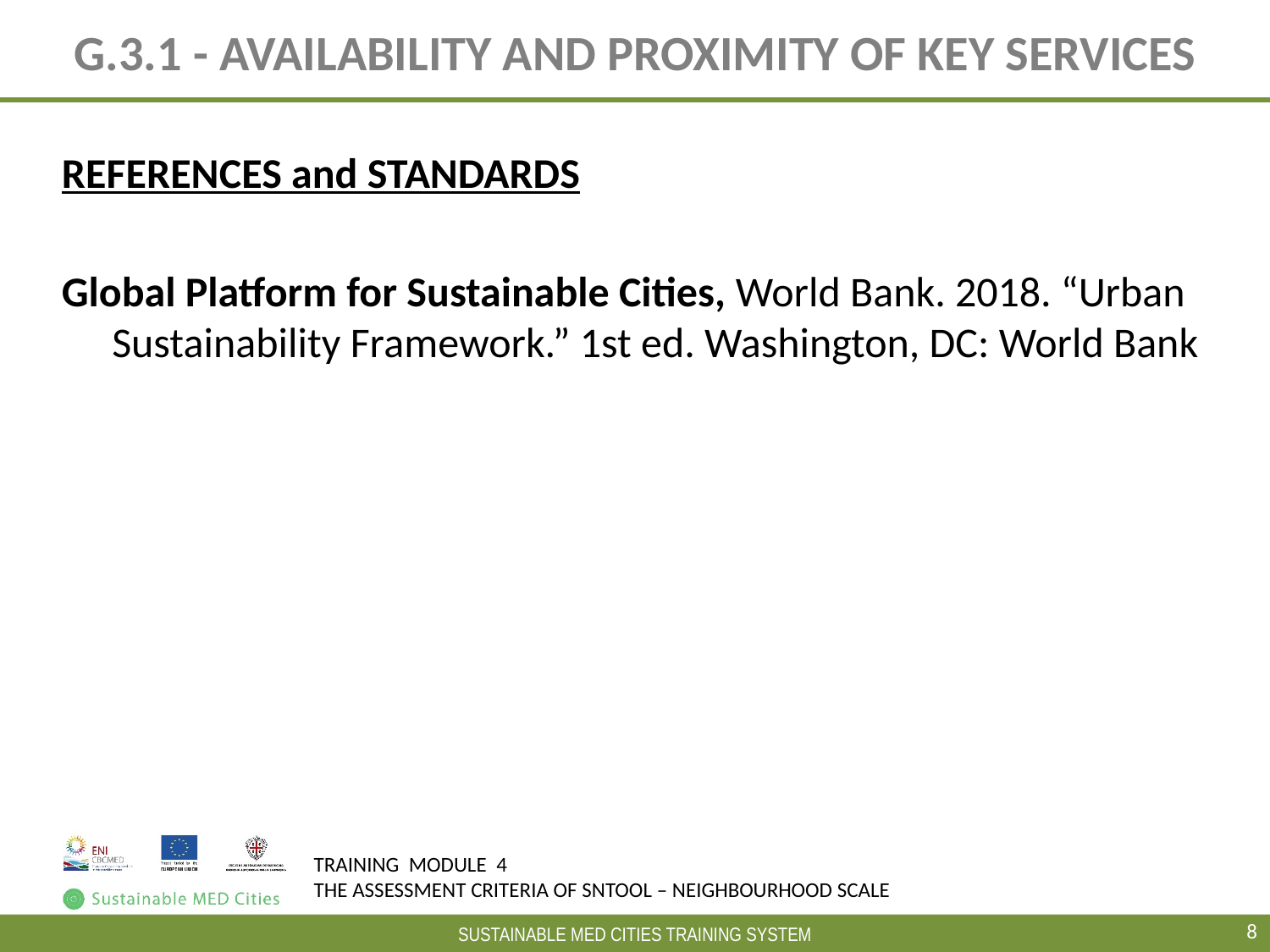

# G.3.1 - AVAILABILITY AND PROXIMITY OF KEY SERVICES
REFERENCES and STANDARDS

Global Platform for Sustainable Cities, World Bank. 2018. “Urban Sustainability Framework.” 1st ed. Washington, DC: World Bank
8